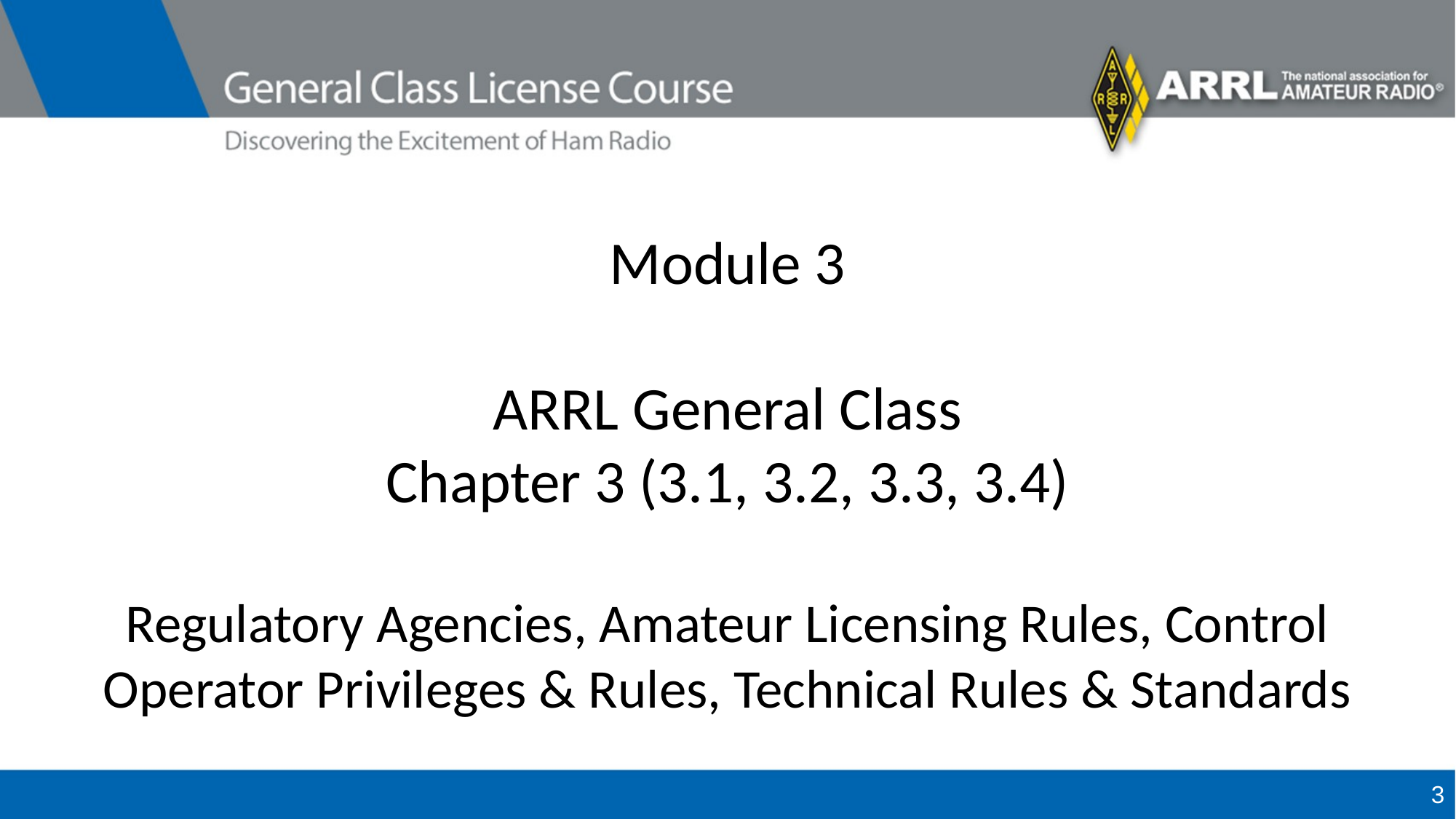

# Module 3 ARRL General Class Chapter 3 (3.1, 3.2, 3.3, 3.4) Regulatory Agencies, Amateur Licensing Rules, Control Operator Privileges & Rules, Technical Rules & Standards
3